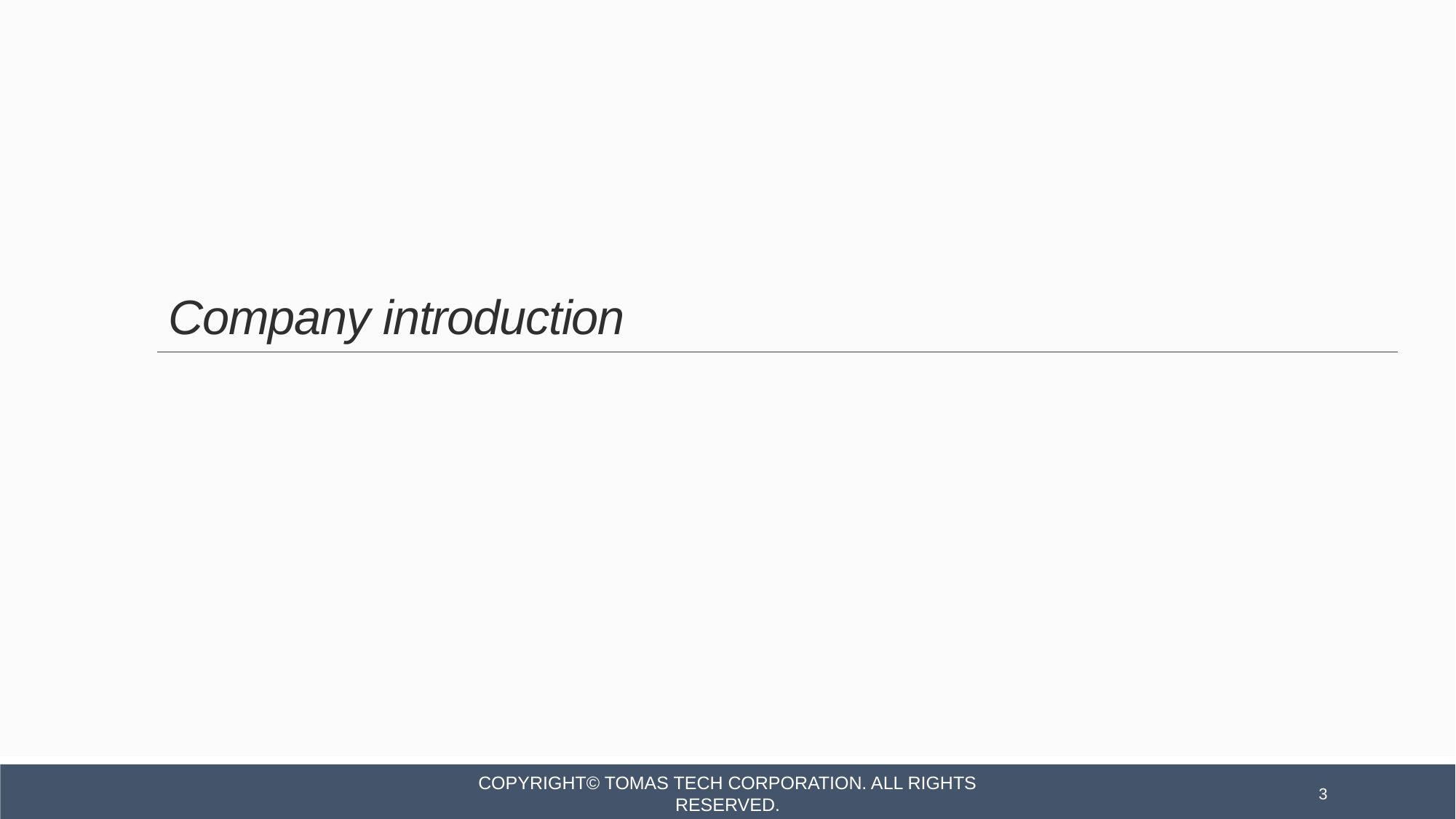

Company introduction
Copyright© TOMAS TECH CORPORATION. All rights reserved.
3